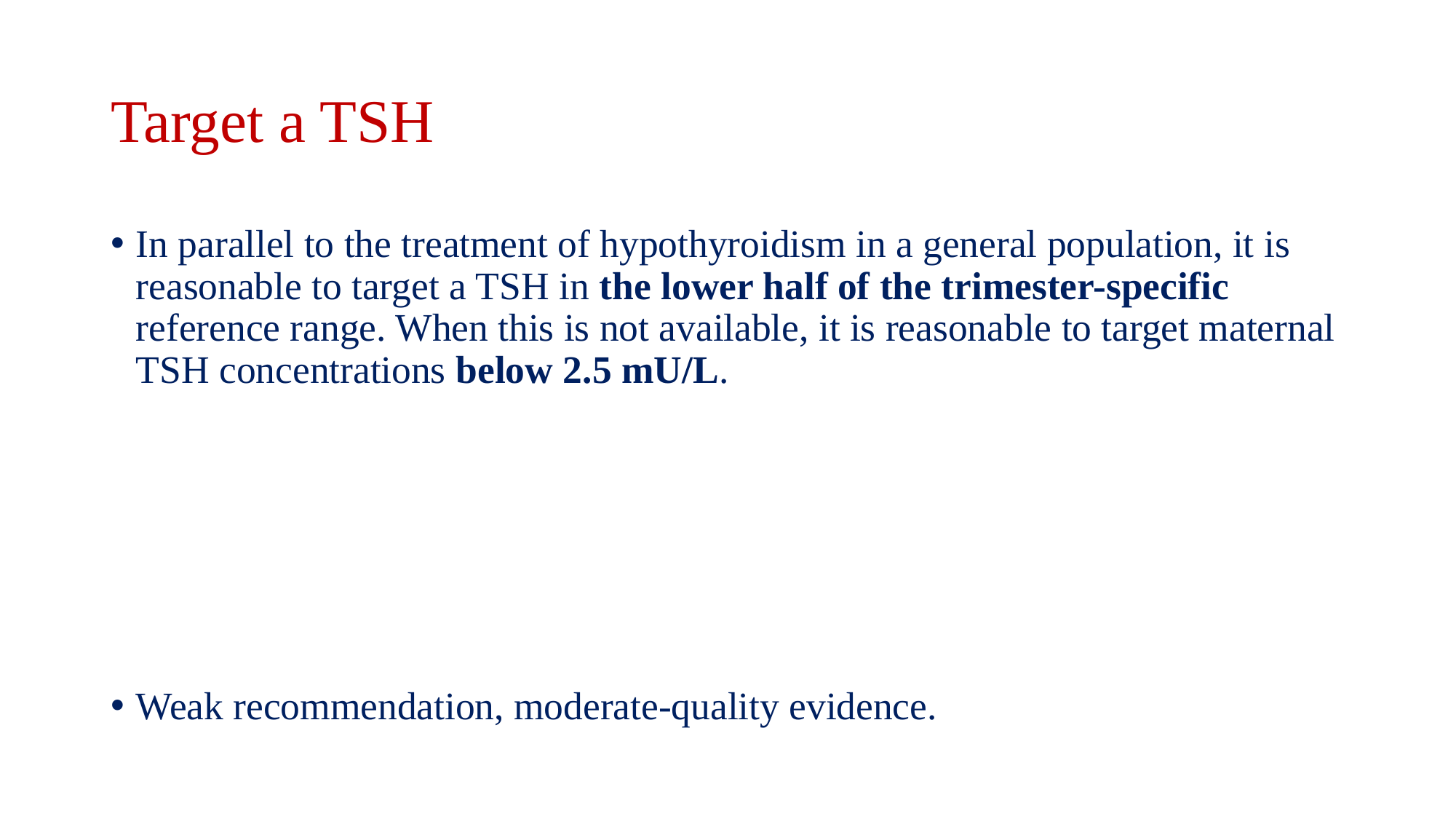

# Target a TSH
In parallel to the treatment of hypothyroidism in a general population, it is reasonable to target a TSH in the lower half of the trimester-specific reference range. When this is not available, it is reasonable to target maternal TSH concentrations below 2.5 mU/L.

Weak recommendation, moderate-quality evidence.